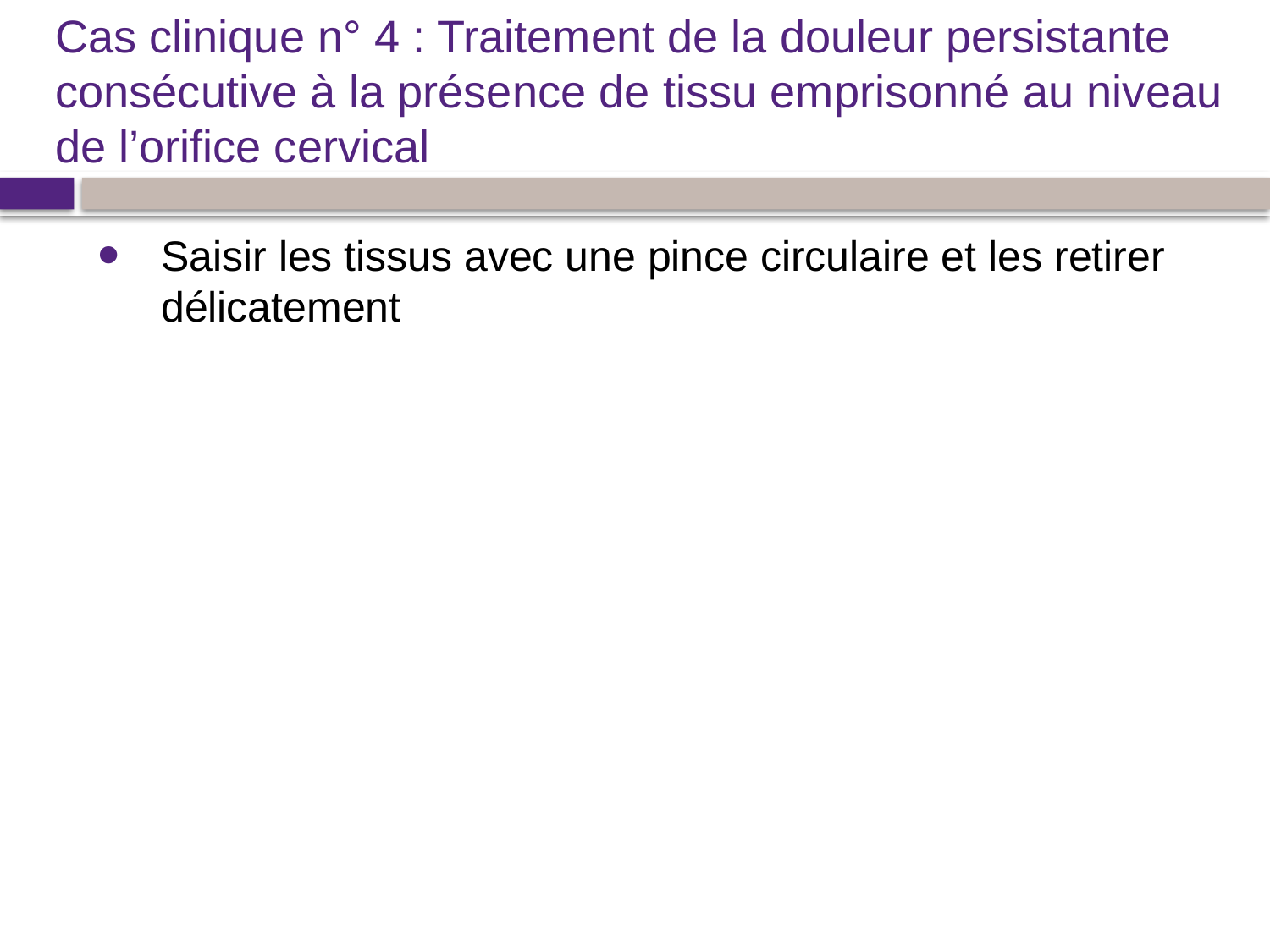

# Cas clinique n° 4 : Traitement de la douleur persistante consécutive à la présence de tissu emprisonné au niveau de l’orifice cervical
Saisir les tissus avec une pince circulaire et les retirer délicatement